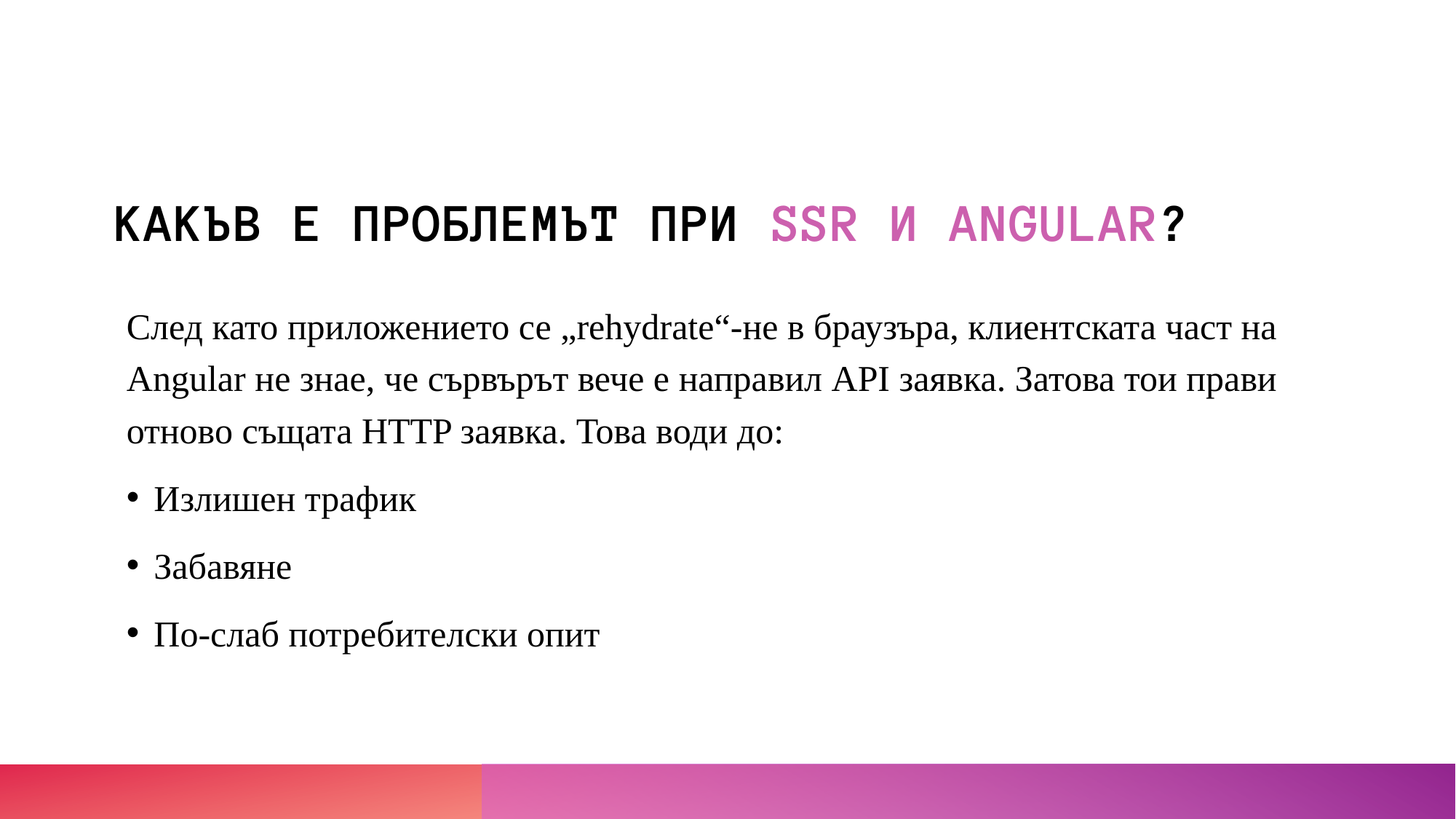

# КАКЪВ Е ПРОБЛЕМЪТ ПРИ SSR И ANGULAR?
След като приложението се „rehydrate“-не в браузъра, клиентската част на Angular не знае, че сървърът вече е направил API заявка. Затова тои прави отново същата HTTP заявка. Това води до:
Излишен трафик
Забавяне
По-слаб потребителски опит